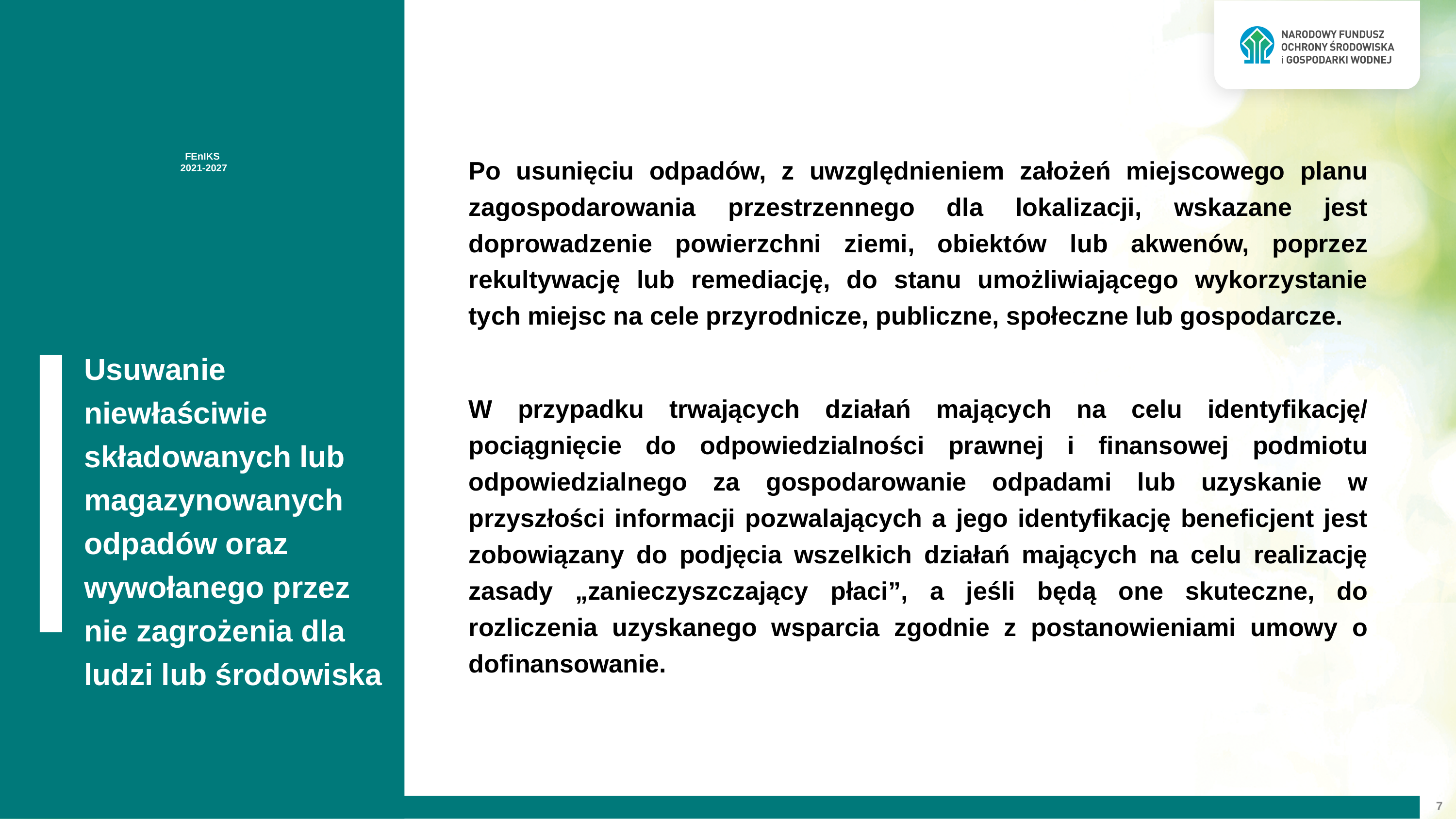

Po usunięciu odpadów, z uwzględnieniem założeń miejscowego planu zagospodarowania przestrzennego dla lokalizacji, wskazane jest doprowadzenie powierzchni ziemi, obiektów lub akwenów, poprzez rekultywację lub remediację, do stanu umożliwiającego wykorzystanie tych miejsc na cele przyrodnicze, publiczne, społeczne lub gospodarcze.

W przypadku trwających działań mających na celu identyfikację/ pociągnięcie do odpowiedzialności prawnej i finansowej podmiotu odpowiedzialnego za gospodarowanie odpadami lub uzyskanie w przyszłości informacji pozwalających a jego identyfikację beneficjent jest zobowiązany do podjęcia wszelkich działań mających na celu realizację zasady „zanieczyszczający płaci”, a jeśli będą one skuteczne, do rozliczenia uzyskanego wsparcia zgodnie z postanowieniami umowy o dofinansowanie.
FEnIKS
2021-2027

Usuwanie niewłaściwie składowanych lub magazynowanych odpadów oraz wywołanego przez nie zagrożenia dla ludzi lub środowiska

7